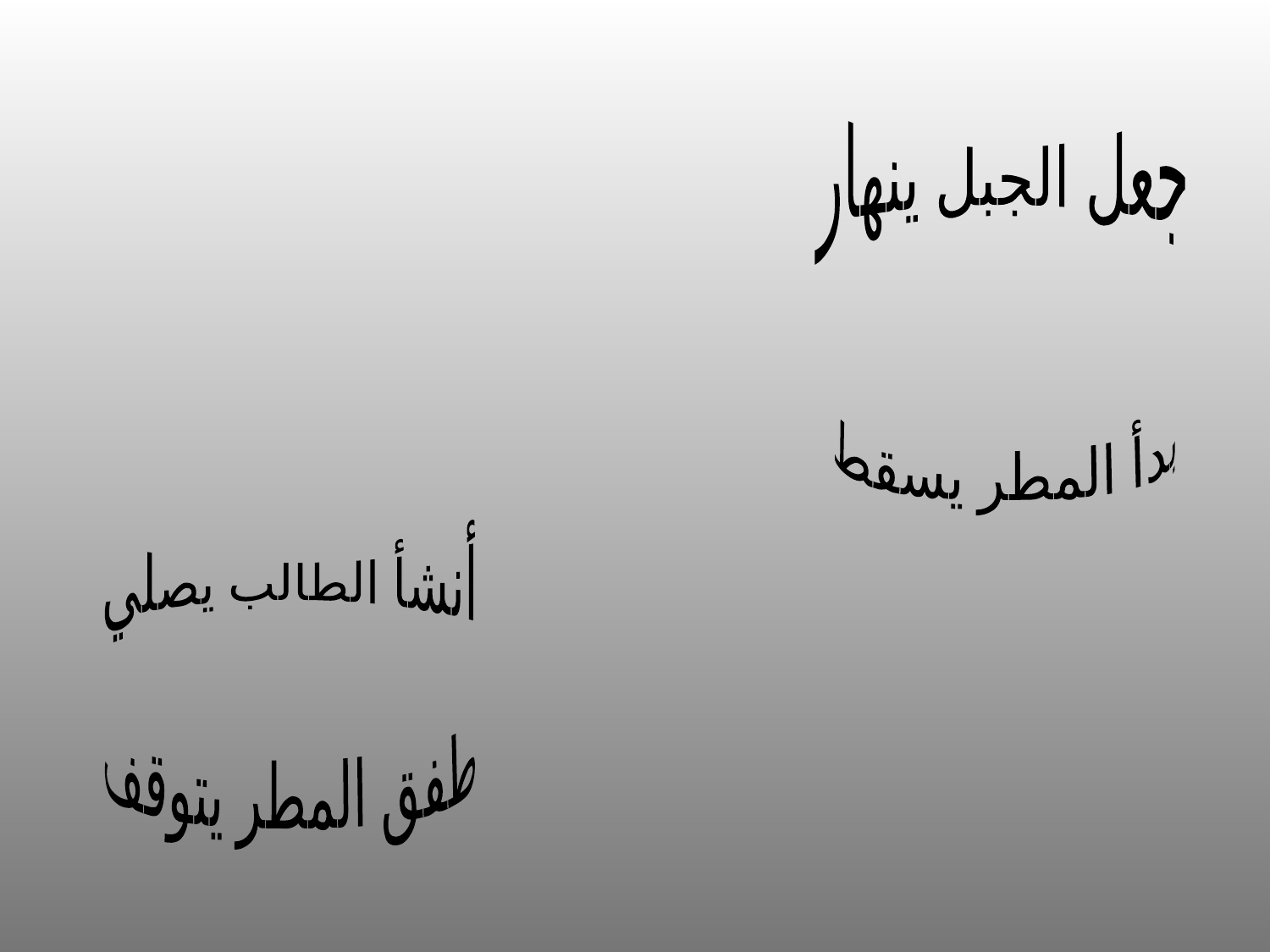

جعل الجبل ينهار

بدأ المطر يسقط
أنشأ الطالب يصلي
طفق المطر يتوقف